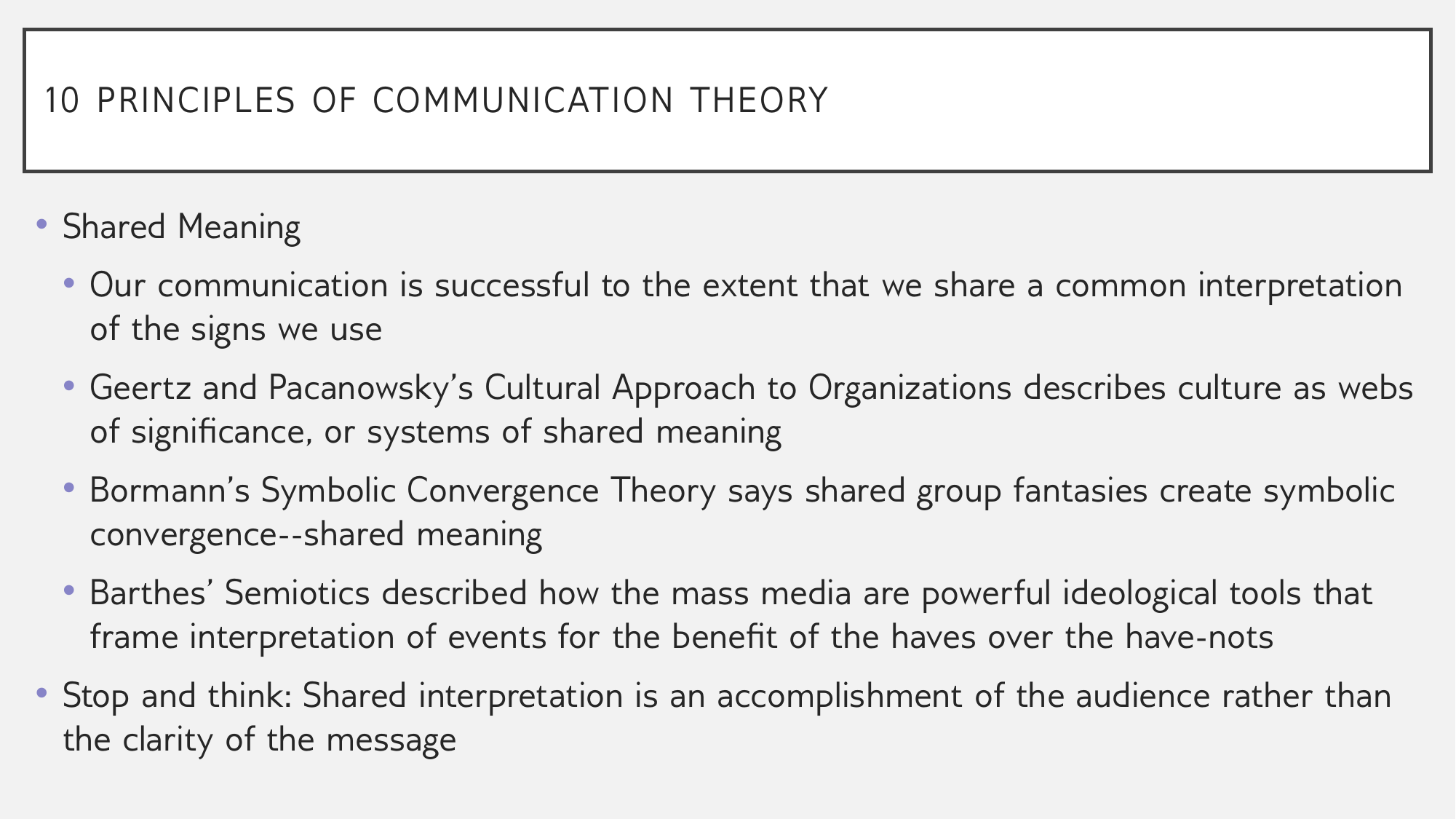

# 10 Principles of Communication Theory
Shared Meaning
Our communication is successful to the extent that we share a common interpretation of the signs we use
Geertz and Pacanowsky’s Cultural Approach to Organizations describes culture as webs of significance, or systems of shared meaning
Bormann’s Symbolic Convergence Theory says shared group fantasies create symbolic convergence--shared meaning
Barthes’ Semiotics described how the mass media are powerful ideological tools that frame interpretation of events for the benefit of the haves over the have-nots
Stop and think: Shared interpretation is an accomplishment of the audience rather than the clarity of the message